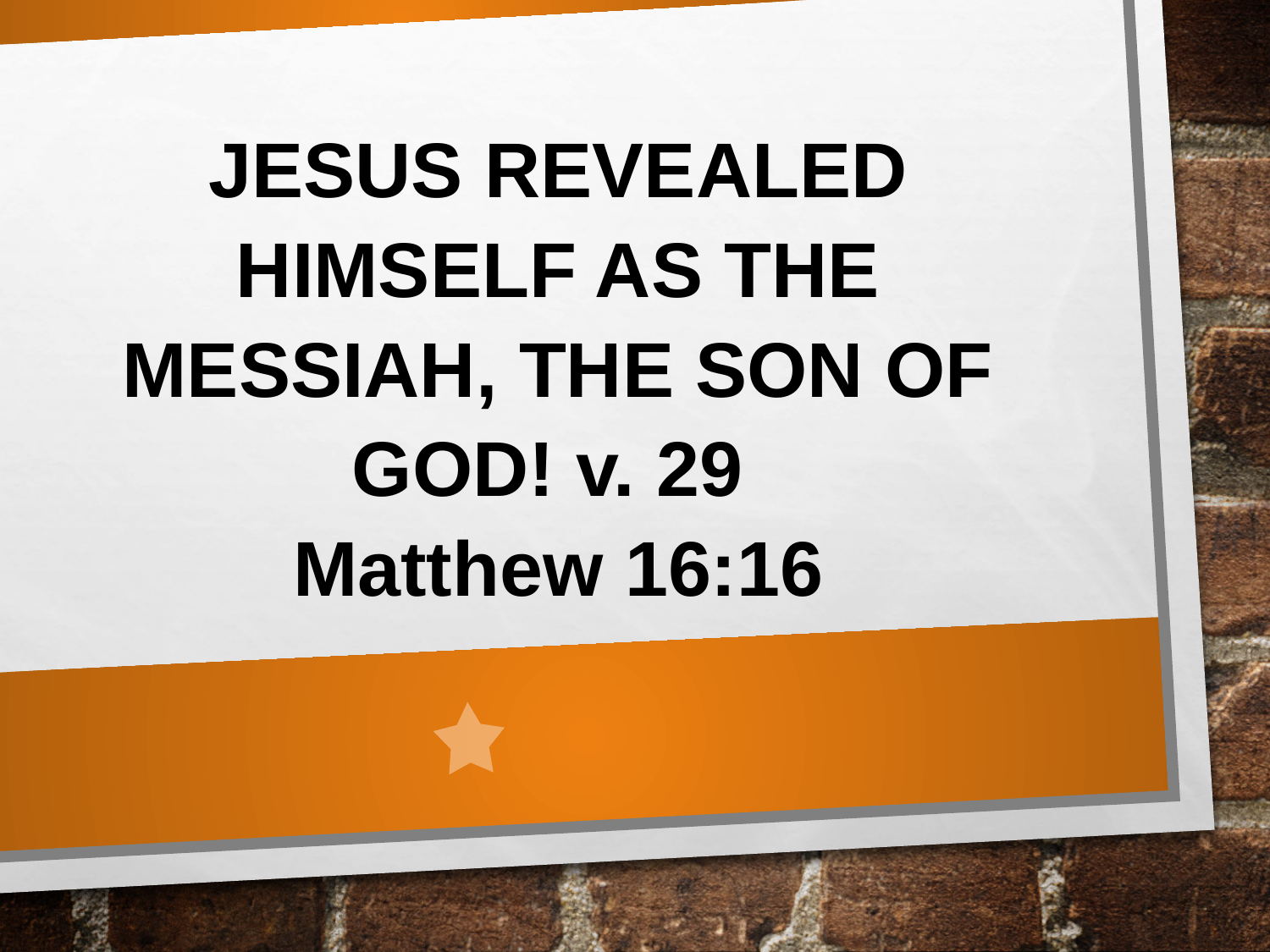

JESUS REVEALED HIMSELF AS THE MESSIAH, THE SON OF GOD! v. 29
Matthew 16:16